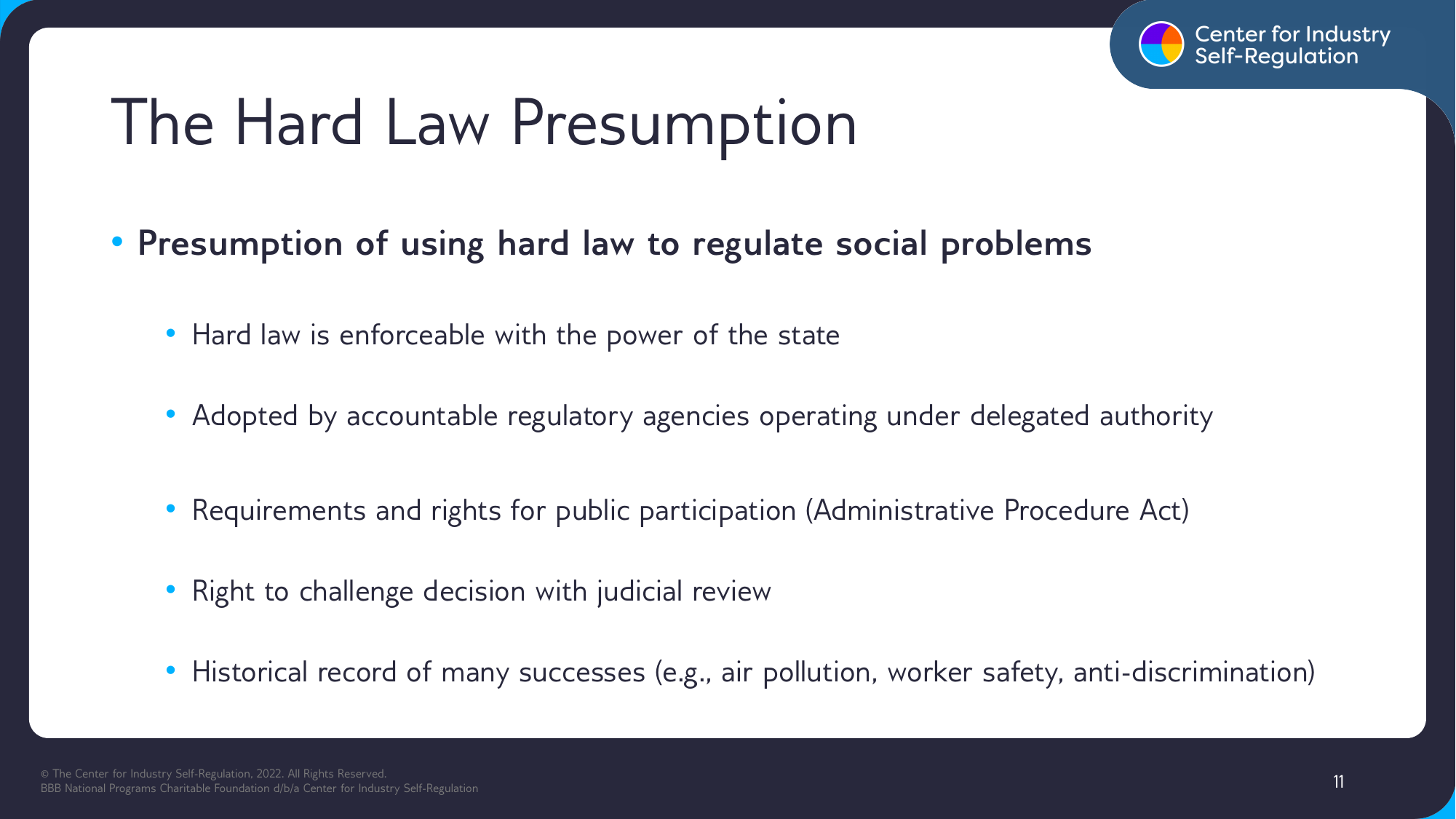

# The Hard Law Presumption
Presumption of using hard law to regulate social problems​

Hard law is enforceable with the power of the state​

Adopted by accountable regulatory agencies operating under delegated authority​

Requirements and rights for public participation (Administrative Procedure Act)​

Right to challenge decision with judicial review​

Historical record of many successes (e.g., air pollution, worker safety, anti-discrimination)​

11